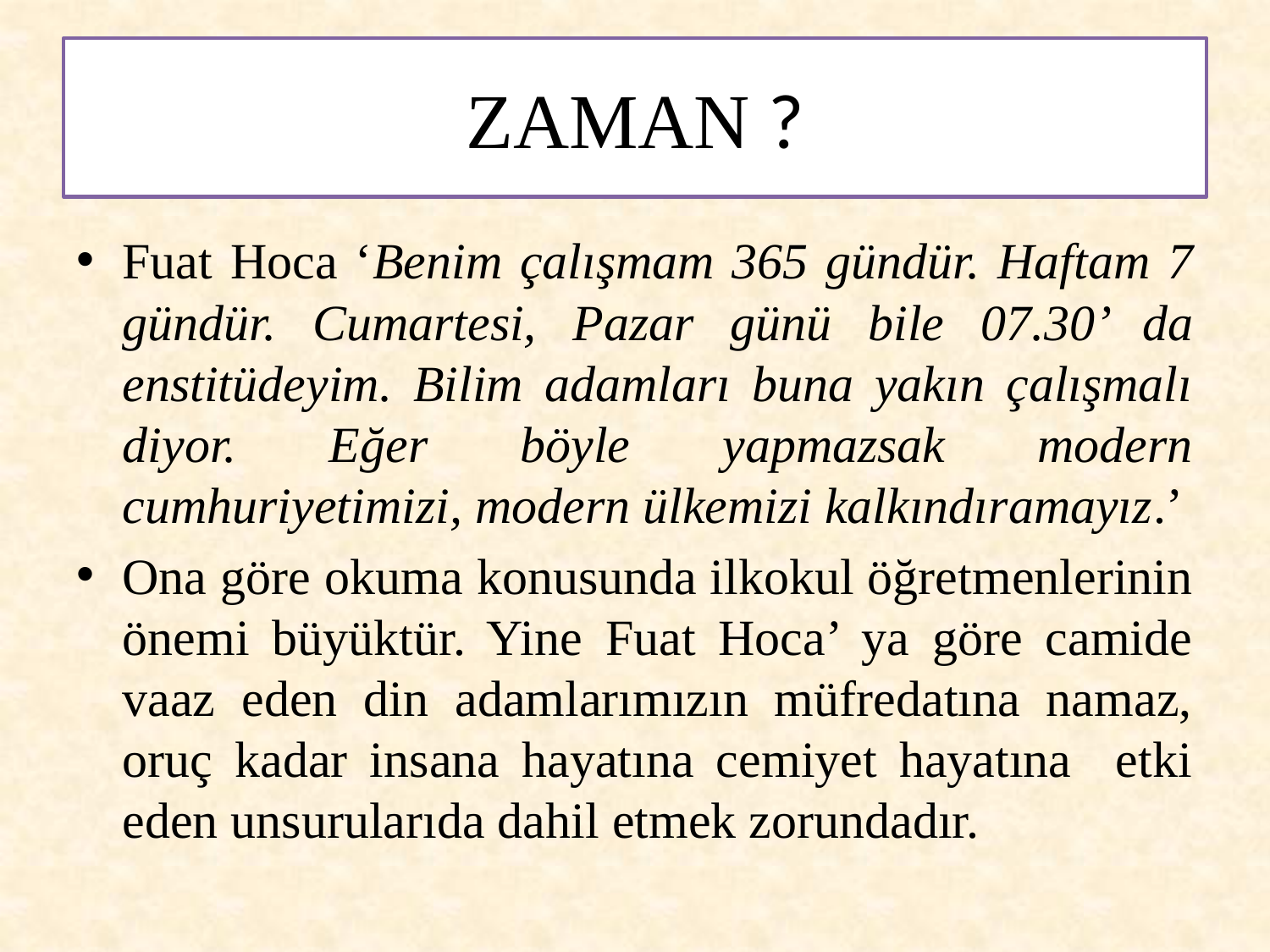

# ZAMAN ?
Fuat Hoca ‘Benim çalışmam 365 gündür. Haftam 7 gündür. Cumartesi, Pazar günü bile 07.30’ da enstitüdeyim. Bilim adamları buna yakın çalışmalı diyor. Eğer böyle yapmazsak modern cumhuriyetimizi, modern ülkemizi kalkındıramayız.’
Ona göre okuma konusunda ilkokul öğretmenlerinin önemi büyüktür. Yine Fuat Hoca’ ya göre camide vaaz eden din adamlarımızın müfredatına namaz, oruç kadar insana hayatına cemiyet hayatına  etki eden unsurularıda dahil etmek zorundadır.